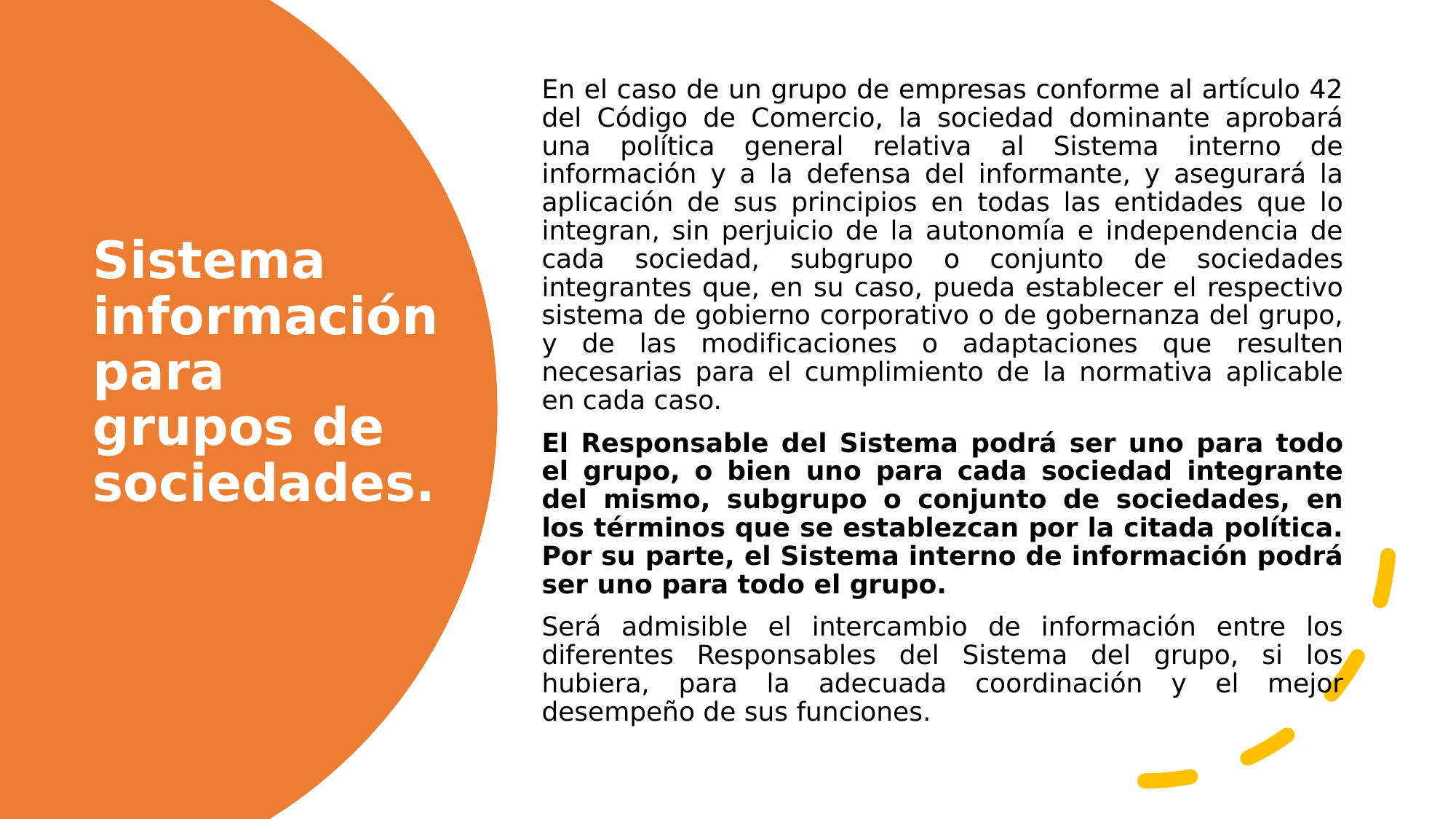

En el caso de un grupo de empresas conforme al artículo 42 del Código de Comercio, la sociedad dominante aprobará una política general relativa al Sistema interno de información y a la defensa del informante, y asegurará la aplicación de sus principios en todas las entidades que lo integran, sin perjuicio de la autonomía e independencia de cada sociedad, subgrupo o conjunto de sociedades integrantes que, en su caso, pueda establecer el respectivo sistema de gobierno corporativo o de gobernanza del grupo, y de las modificaciones o adaptaciones que resulten necesarias para el cumplimiento de la normativa aplicable en cada caso.
El Responsable del Sistema podrá ser uno para todo el grupo, o bien uno para cada sociedad integrante del mismo, subgrupo o conjunto de sociedades, en los términos que se establezcan por la citada política. Por su parte, el Sistema interno de información podrá ser uno para todo el grupo.
Será admisible el intercambio de información entre los diferentes Responsables del Sistema del grupo, si los hubiera, para la adecuada coordinación y el mejor desempeño de sus funciones.

# Sistema información para  grupos de sociedades.